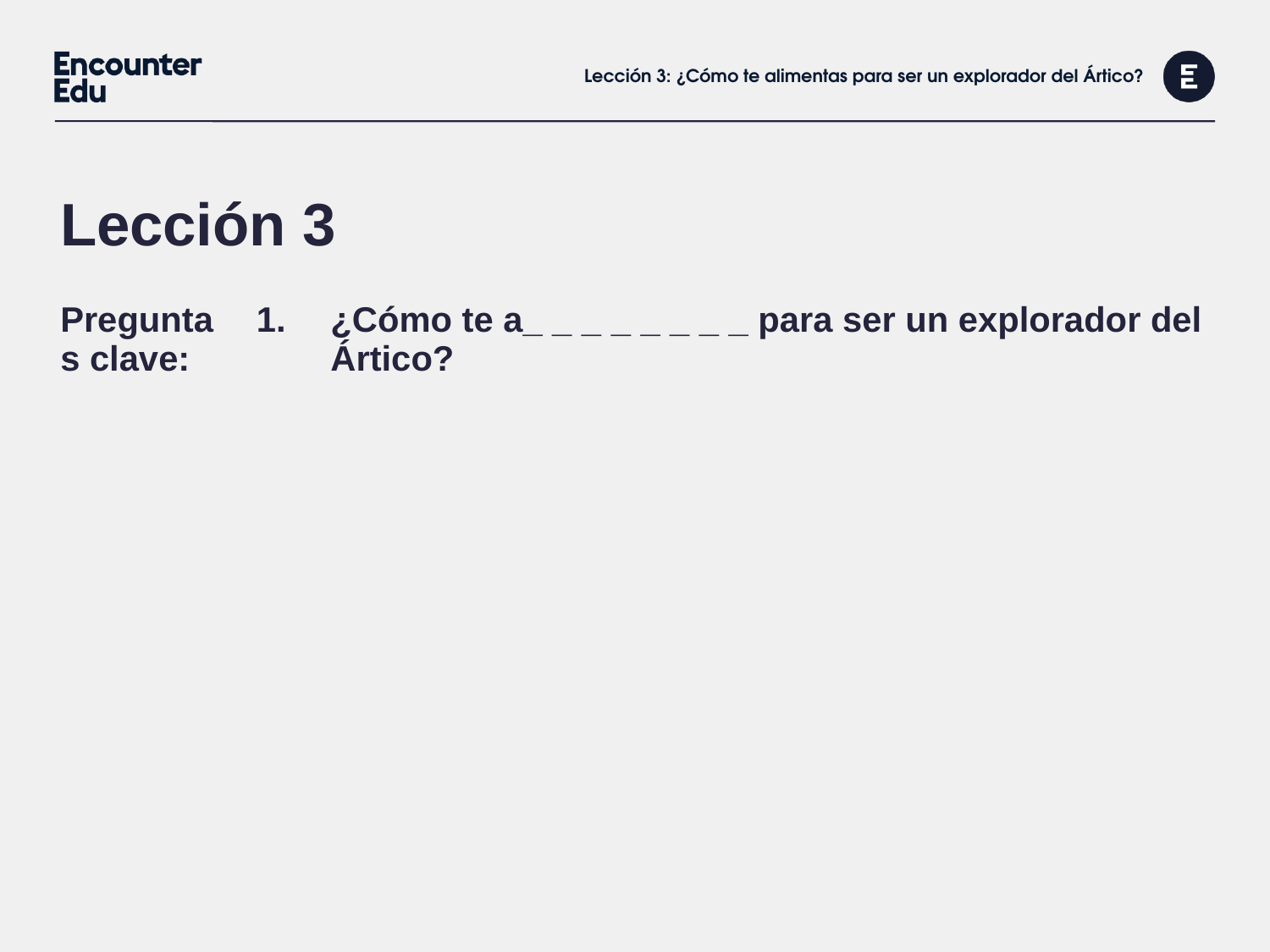

# Lección 3: ¿Cómo te alimentas para ser un explorador del Ártico?
Lección 3
| Preguntas clave: | ¿Cómo te a\_ \_ \_ \_ \_ \_ \_ \_ para ser un explorador del Ártico? |
| --- | --- |